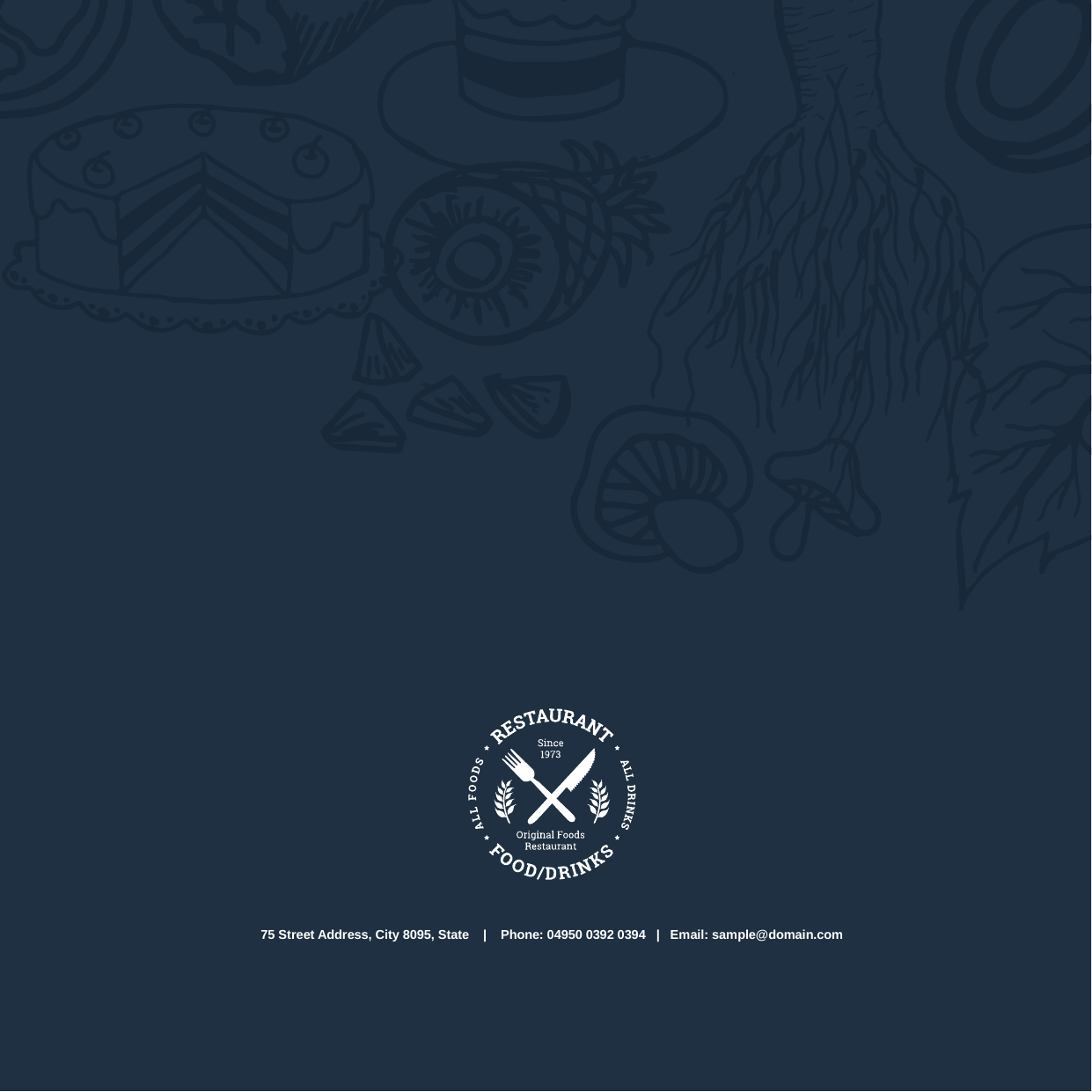

75 Street Address, City 8095, State    |    Phone: 04950 0392 0394   |   Email: sample@domain.com